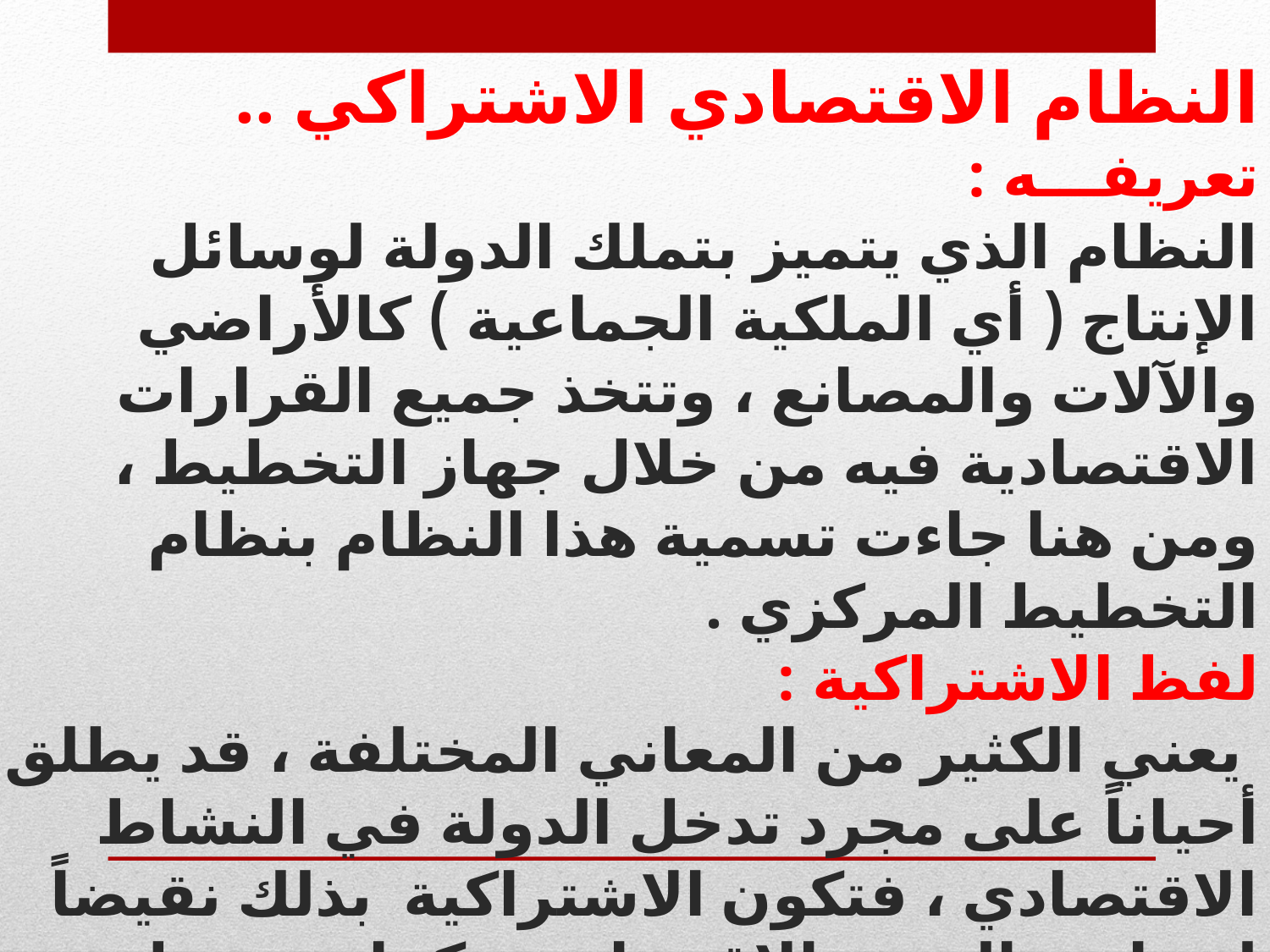

النظام الاقتصادي الاشتراكي ..
تعريفـــه :
النظام الذي يتميز بتملك الدولة لوسائل الإنتاج ( أي الملكية الجماعية ) كالأراضي والآلات والمصانع ، وتتخذ جميع القرارات الاقتصادية فيه من خلال جهاز التخطيط ، ومن هنا جاءت تسمية هذا النظام بنظام التخطيط المركزي .
لفظ الاشتراكية :
 يعني الكثير من المعاني المختلفة ، قد يطلق أحياناً على مجرد تدخل الدولة في النشاط الاقتصادي ، فتكون الاشتراكية  بذلك نقيضاً لسياسة الحرية الاقتصادية ، كما يستعمل أحياناً للدلالة على تدخل الدولة من أجل تحسين حالة العمال والطبقات الفقيرة في المجتمع .